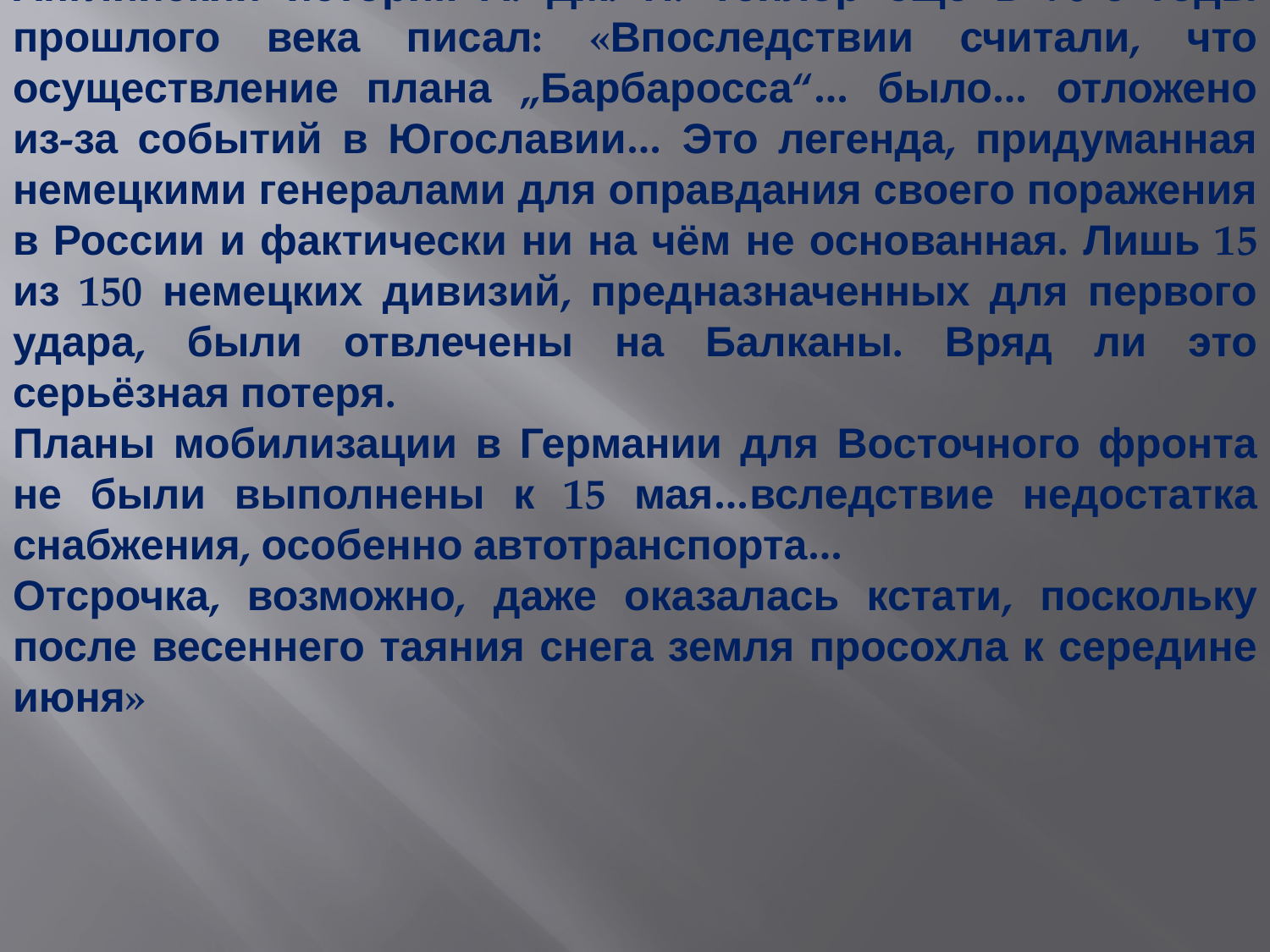

Английский историк А. Дж. П. Тейлор ещё в 70-е годы прошлого века писал: «Впоследствии считали, что осуществление плана „Барбаросса“… было… отложено из-за событий в Югославии… Это легенда, придуманная немецкими генералами для оправдания своего поражения в России и фактически ни на чём не основанная. Лишь 15 из 150 немецких дивизий, предназначенных для первого удара, были отвлечены на Балканы. Вряд ли это серьёзная потеря.
Планы мобилизации в Германии для Восточного фронта не были выполнены к 15 мая…вследствие недостатка снабжения, особенно автотранспорта…
Отсрочка, возможно, даже оказалась кстати, поскольку после весеннего таяния снега земля просохла к середине июня»